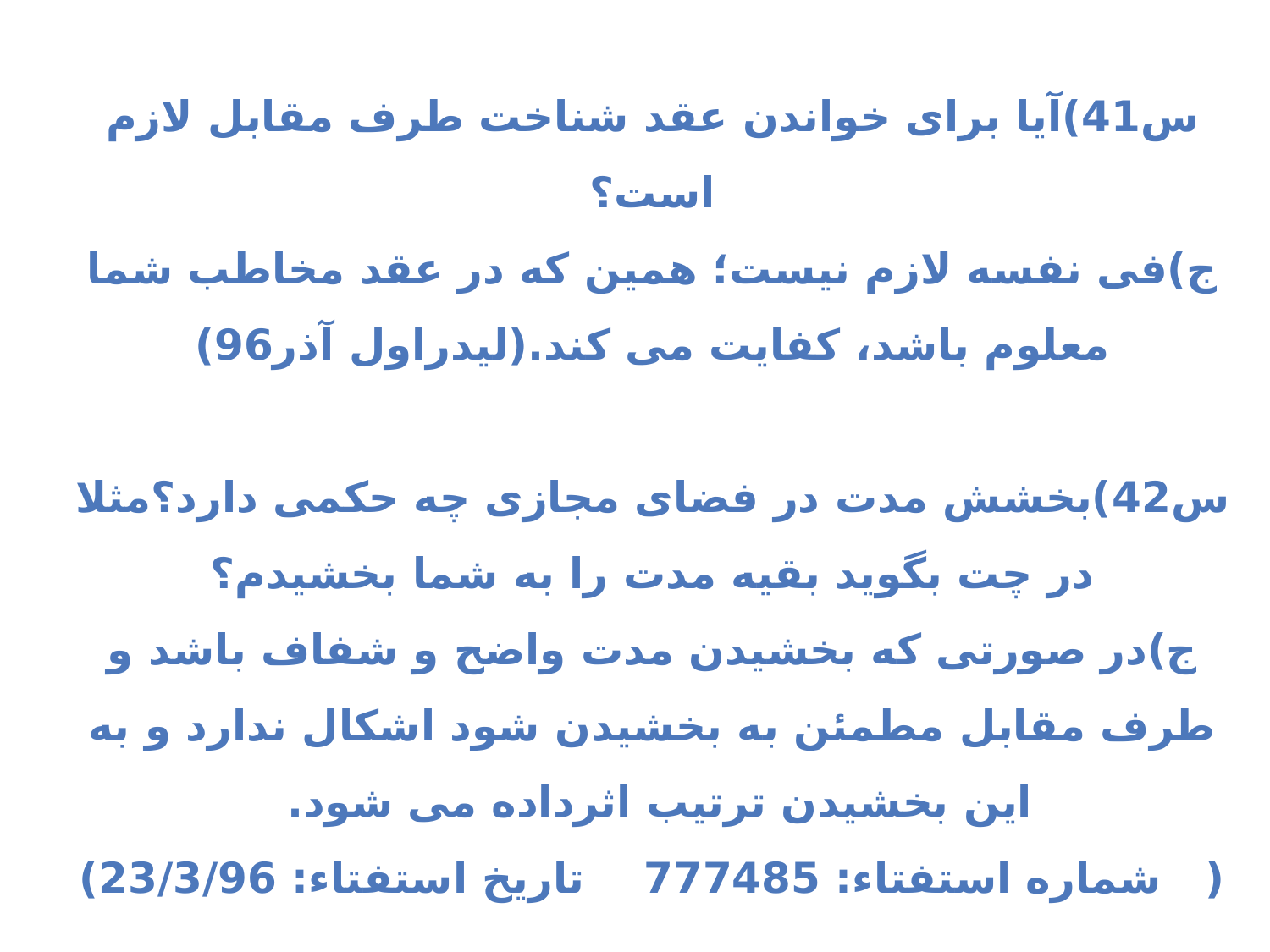

س41)آیا برای خواندن عقد شناخت طرف مقابل لازم است؟
ج)فی نفسه لازم نیست؛ همین که در عقد مخاطب شما معلوم باشد، کفایت می کند.(لیدراول آذر96)

س42)بخشش مدت در فضای مجازی چه حکمی دارد؟مثلا در چت بگوید بقیه مدت را به شما بخشیدم؟
ج)در صورتی که بخشیدن مدت واضح و شفاف باشد و طرف مقابل مطمئن به بخشیدن شود اشکال ندارد و به این بخشیدن ترتیب اثرداده می شود.
(   شماره استفتاء: 777485    تاریخ استفتاء: 23/3/96)